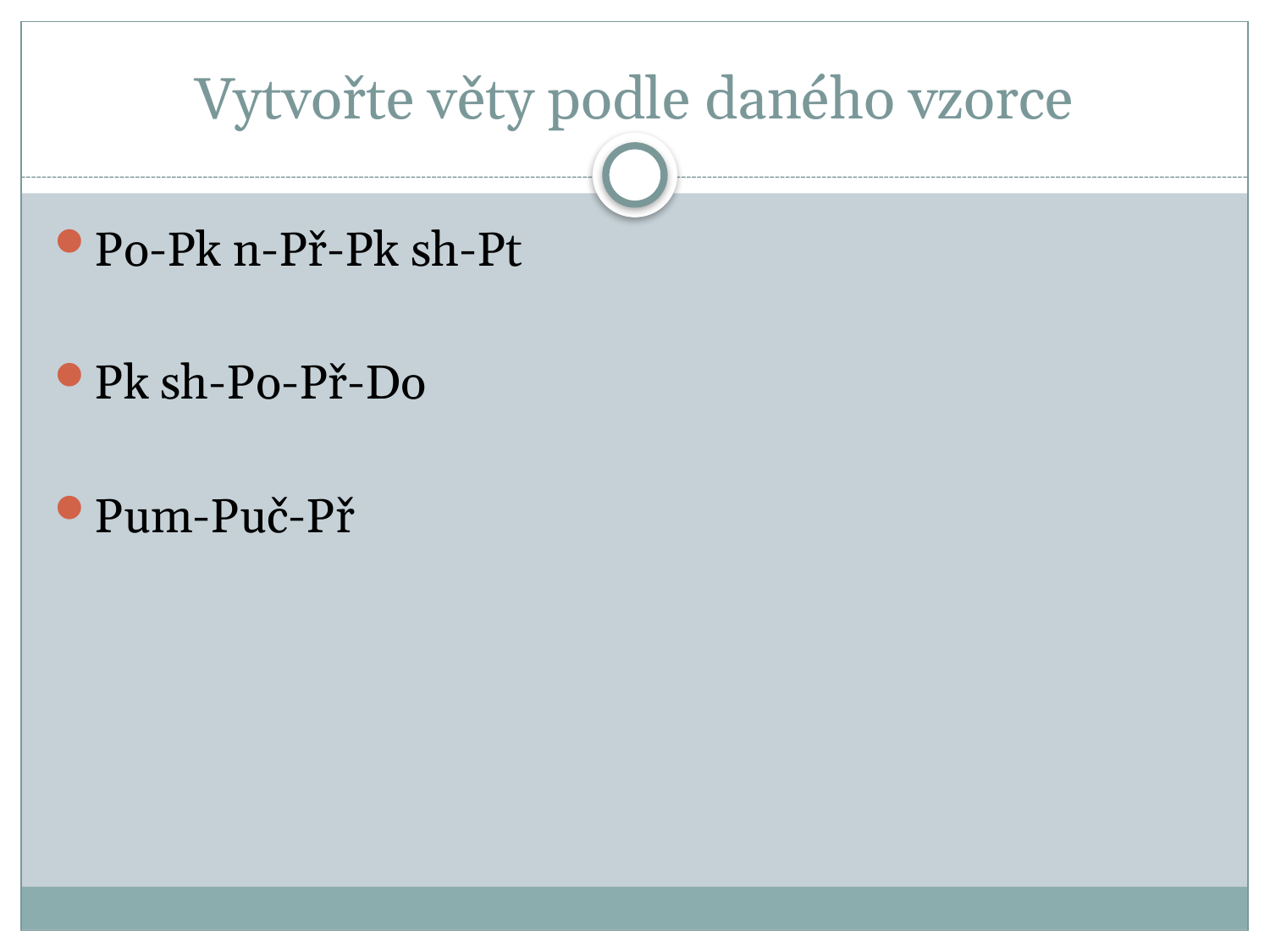

# Vytvořte věty podle daného vzorce
Po-Pk n-Př-Pk sh-Pt

Pk sh-Po-Př-Do

Pum-Puč-Př